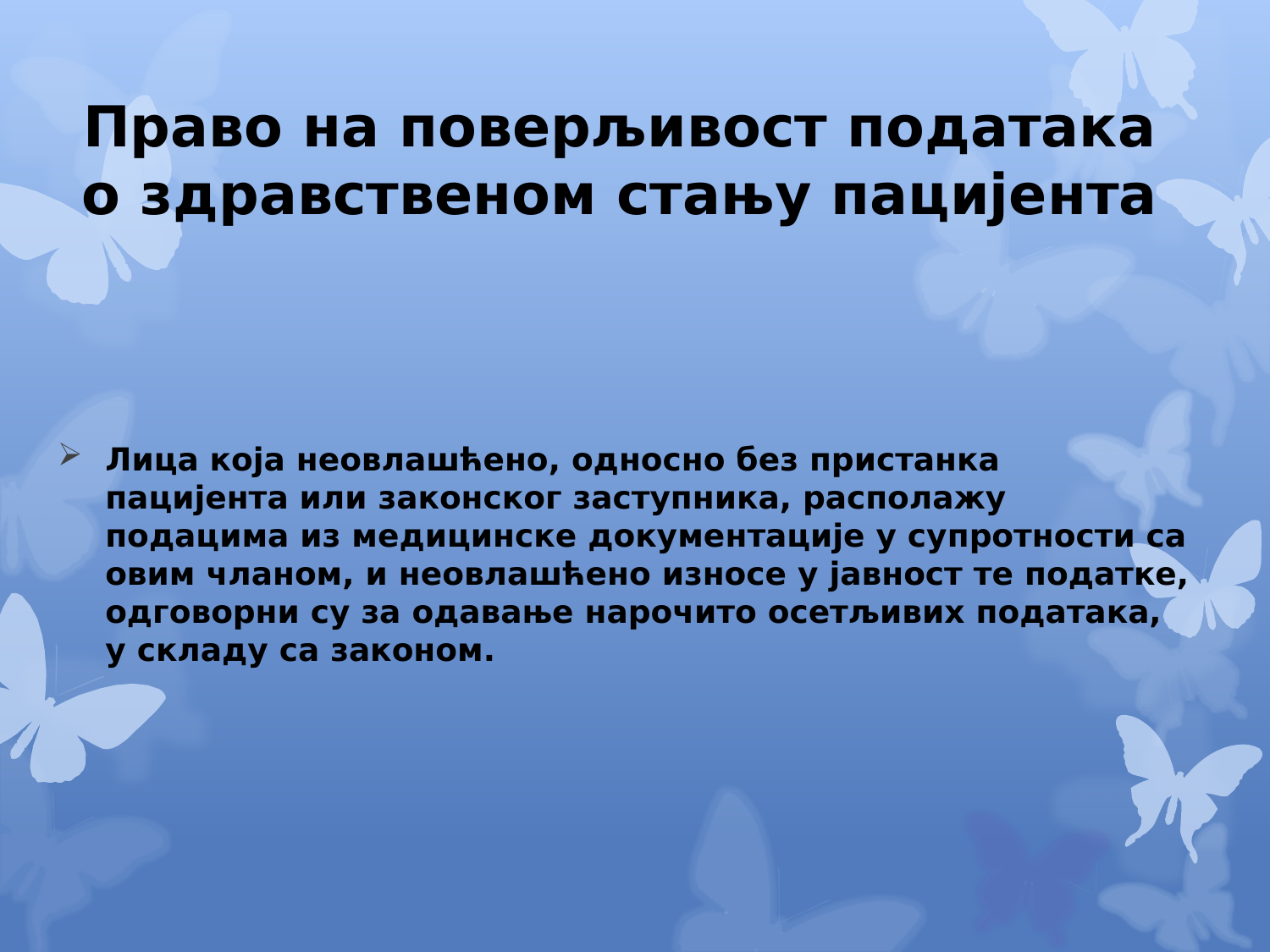

# Право на поверљивост података о здравственом стању пацијента
Лица која неовлашћено, односно без пристанка пацијента или законског заступника, располажу подацима из медицинске документације у супротности са овим чланом, и неовлашћено износе у јавност те податке, одговорни су за одавање нарочито осетљивих података, у складу са законом.